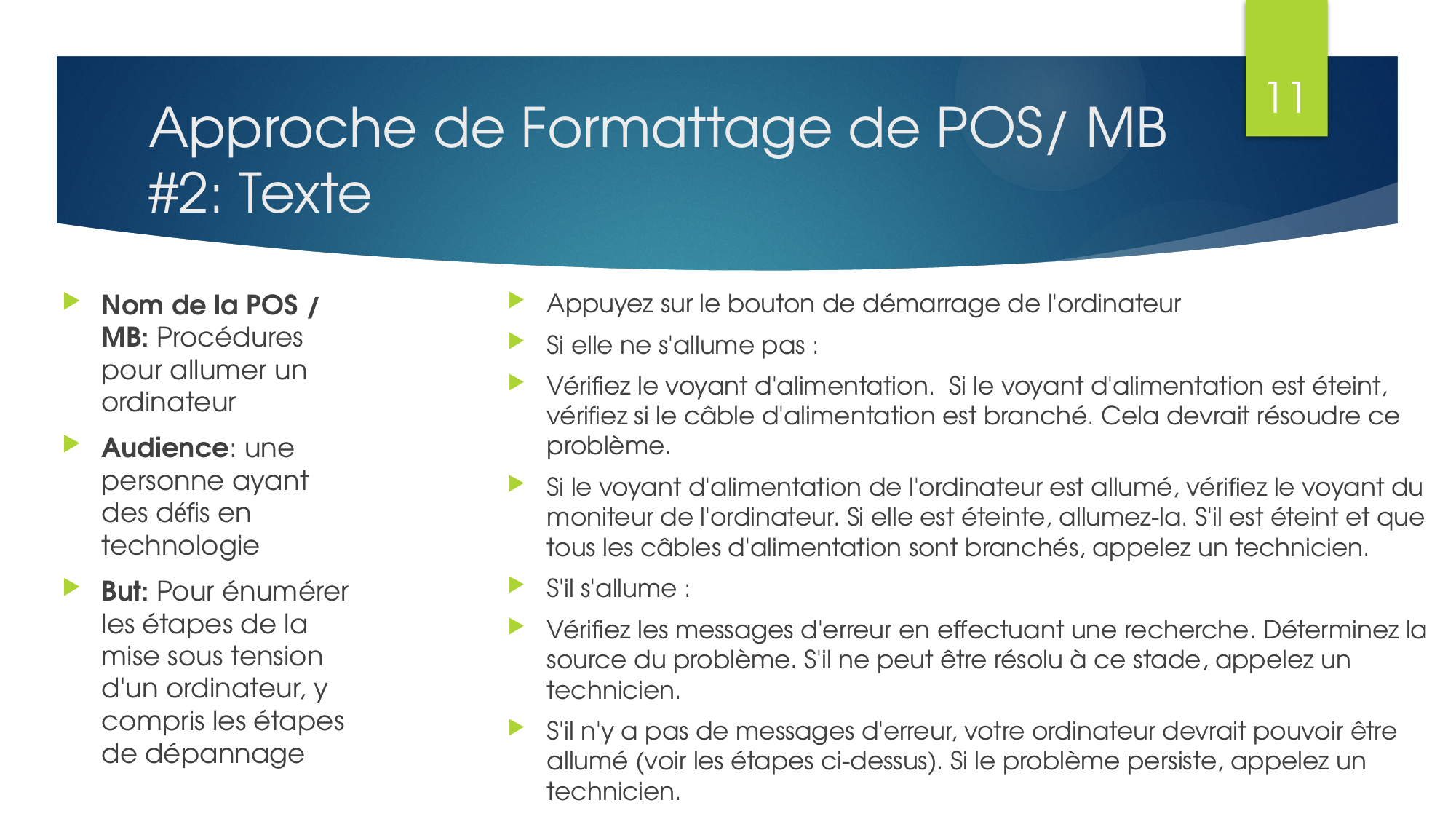

11
# Approche de Formattage de POS/ MB #2: Texte
Nom de la POS / MB: Procédures pour allumer un ordinateur
Audience: une personne ayant des défis en technologie
But: Pour énumérer les étapes de la mise sous tension d'un ordinateur, y compris les étapes de dépannage

Appuyez sur le bouton de démarrage de l'ordinateur
Si elle ne s'allume pas :
Vérifiez le voyant d'alimentation.  Si le voyant d'alimentation est éteint, vérifiez si le câble d'alimentation est branché. Cela devrait résoudre ce problème.
Si le voyant d'alimentation de l'ordinateur est allumé, vérifiez le voyant du moniteur de l'ordinateur. Si elle est éteinte, allumez-la. S'il est éteint et que tous les câbles d'alimentation sont branchés, appelez un technicien.
S'il s'allume :
Vérifiez les messages d'erreur en effectuant une recherche. Déterminez la source du problème. S'il ne peut être résolu à ce stade, appelez un technicien.
S'il n'y a pas de messages d'erreur, votre ordinateur devrait pouvoir être allumé (voir les étapes ci-dessus). Si le problème persiste, appelez un technicien.